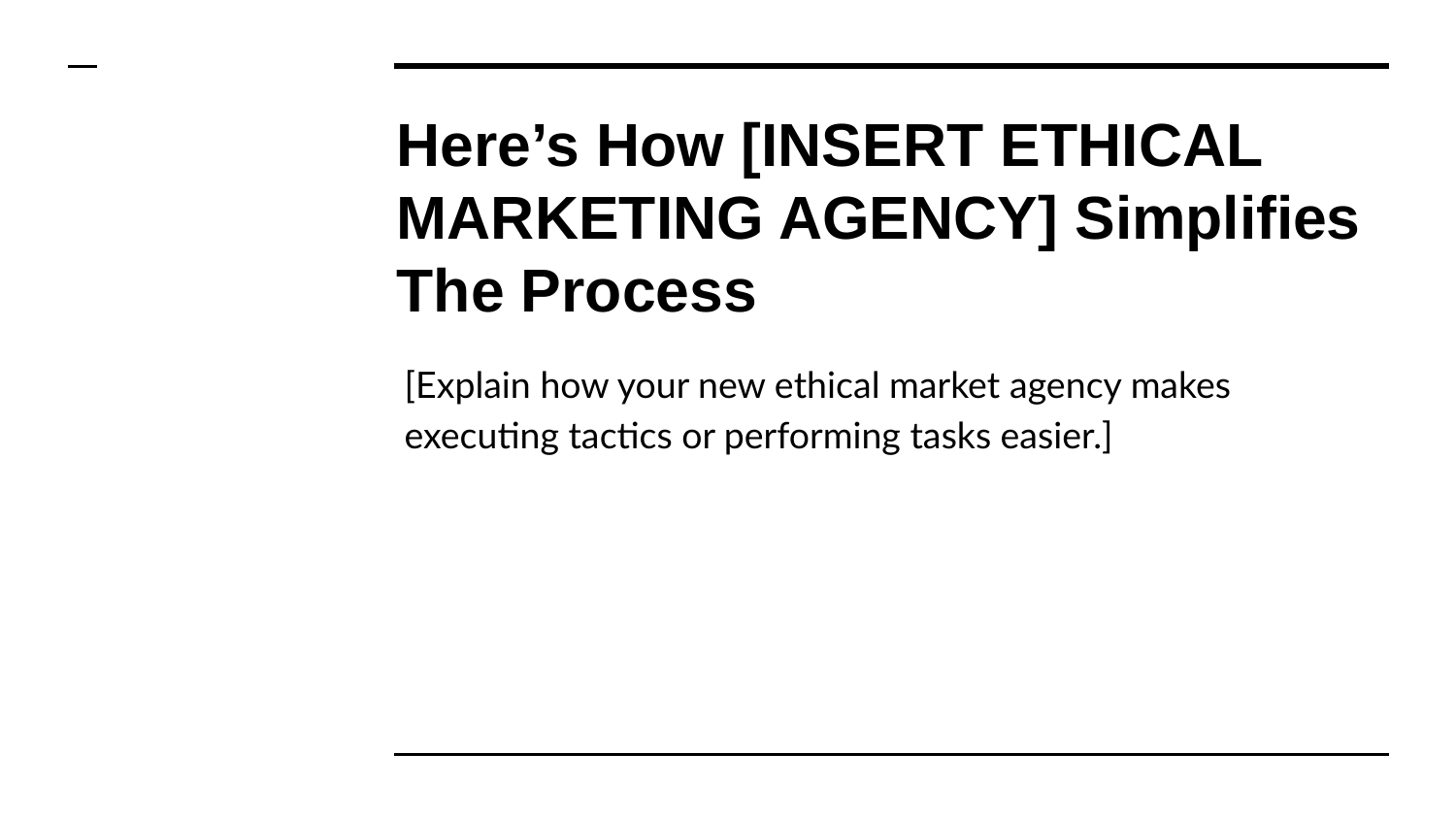

# Here’s How [INSERT ETHICAL MARKETING AGENCY] Simplifies The Process
[Explain how your new ethical market agency makes executing tactics or performing tasks easier.]